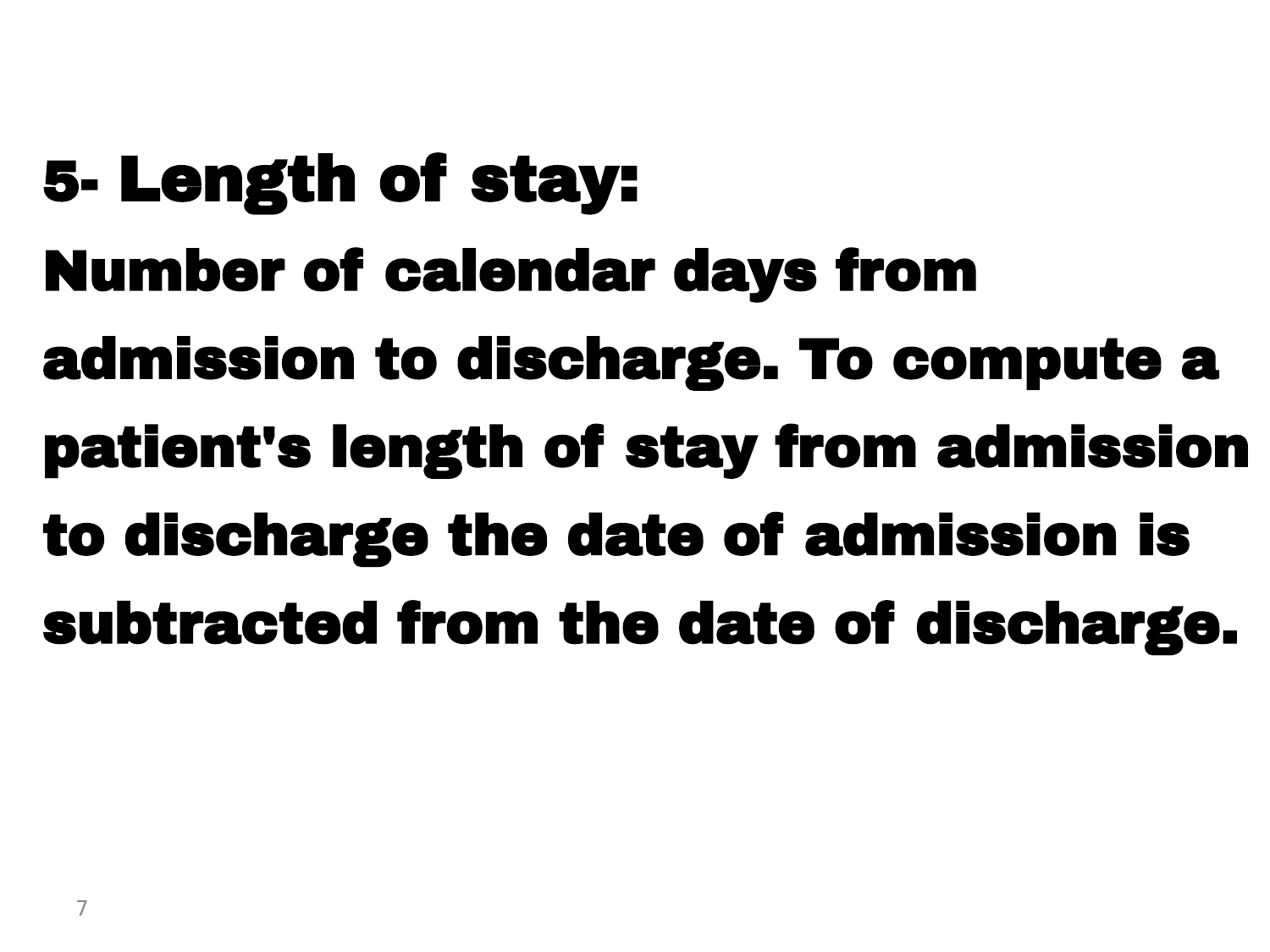

5- Length of stay:
Number of calendar days from admission to discharge. To compute a patient's length of stay from admission to discharge the date of admission is subtracted from the date of discharge.
7